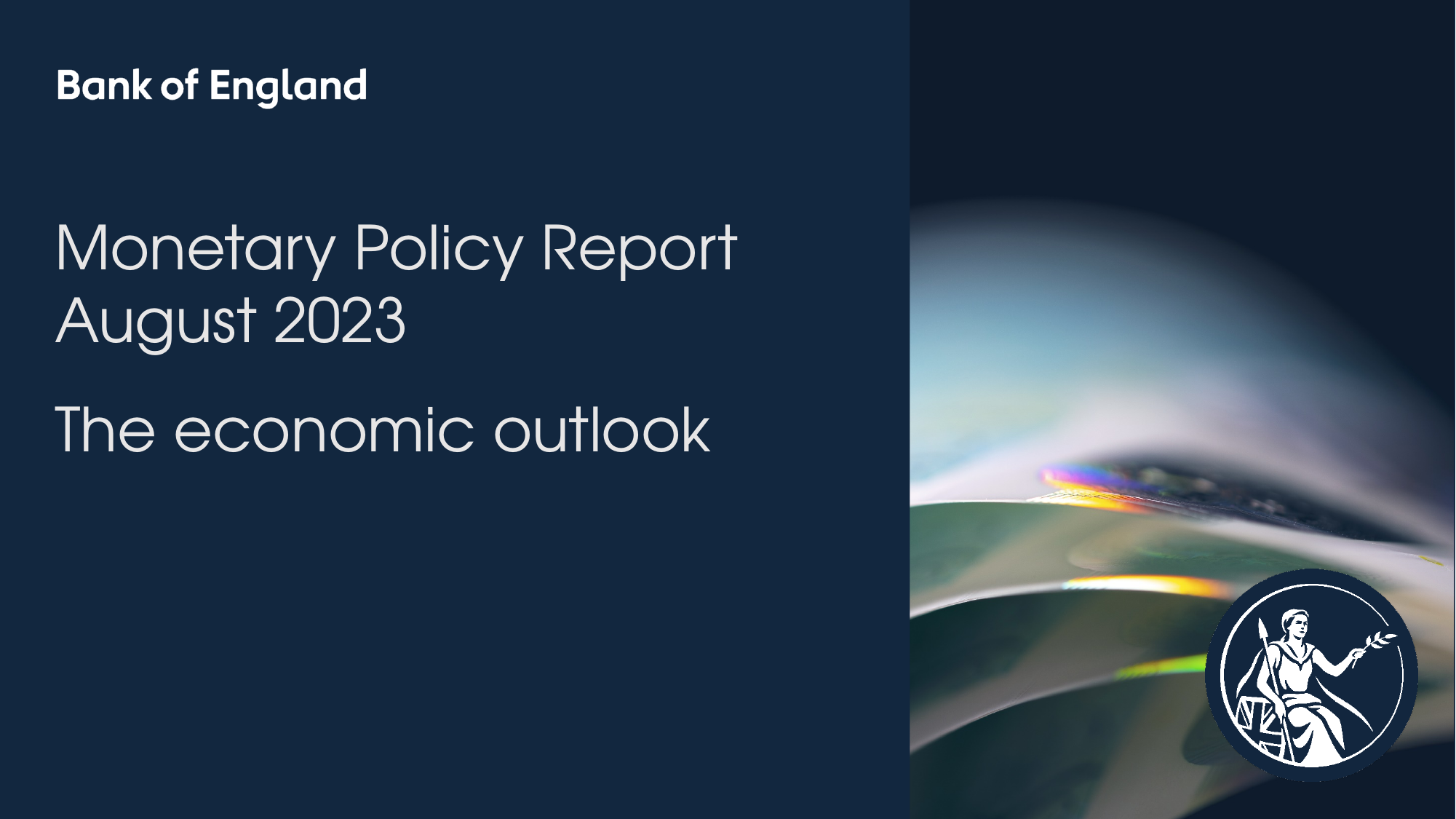

Monetary Policy Report
August 2023
The economic outlook